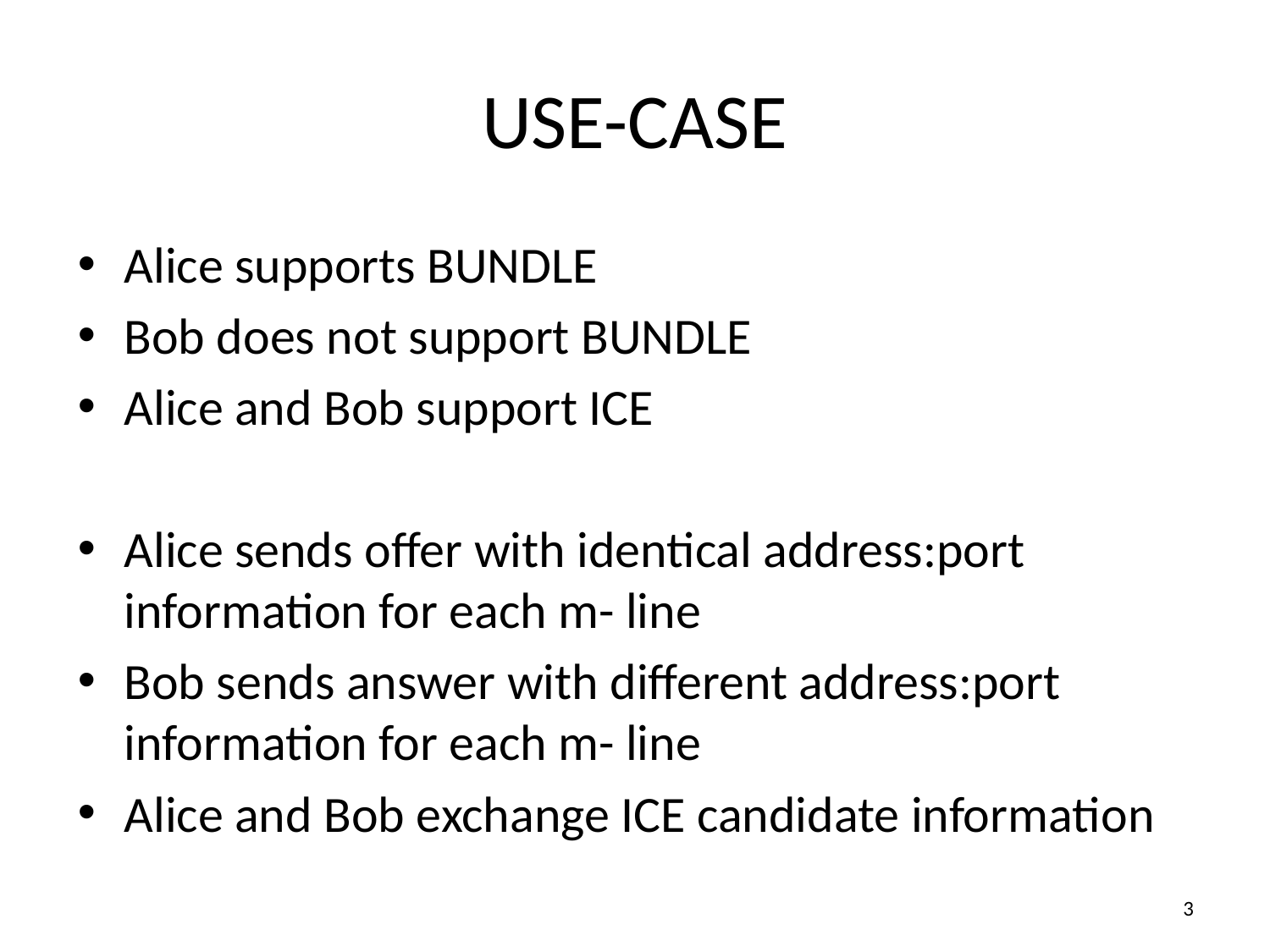

# USE-CASE
Alice supports BUNDLE
Bob does not support BUNDLE
Alice and Bob support ICE

Alice sends offer with identical address:port information for each m- line
Bob sends answer with different address:port information for each m- line
Alice and Bob exchange ICE candidate information
3